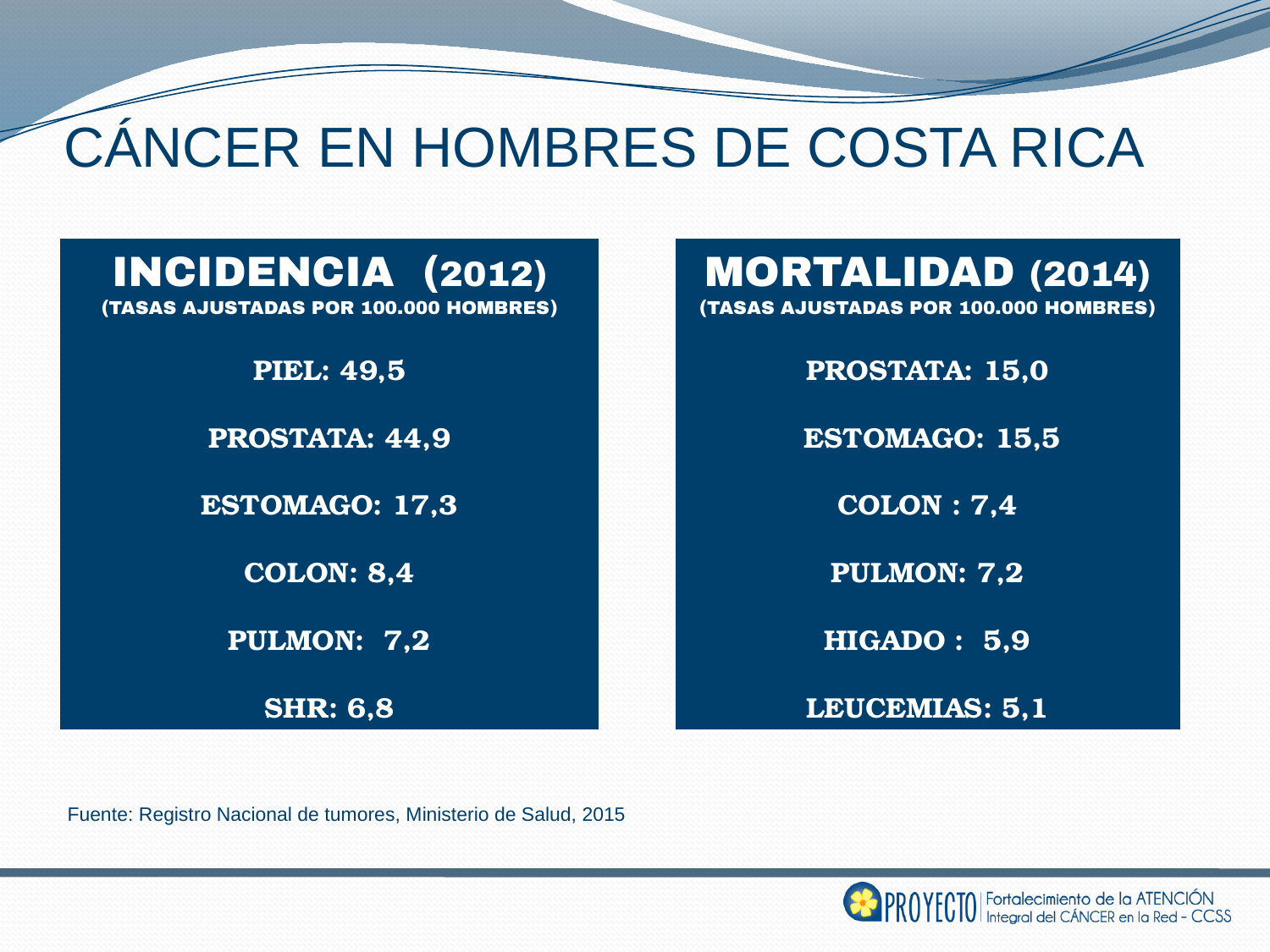

# CÁNCER EN HOMBRES DE COSTA RICA
INCIDENCIA  (2012)
(TASAS AJUSTADAS POR 100.000 HOMBRES)
PIEL: 49,5
PROSTATA: 44,9
ESTOMAGO: 17,3
COLON: 8,4
PULMON:  7,2
SHR: 6,8
MORTALIDAD (2014)
(TASAS AJUSTADAS POR 100.000 HOMBRES)
PROSTATA: 15,0
 ESTOMAGO: 15,5
COLON : 7,4
PULMON: 7,2
HIGADO :  5,9
LEUCEMIAS: 5,1
Fuente: Registro Nacional de tumores, Ministerio de Salud, 2015